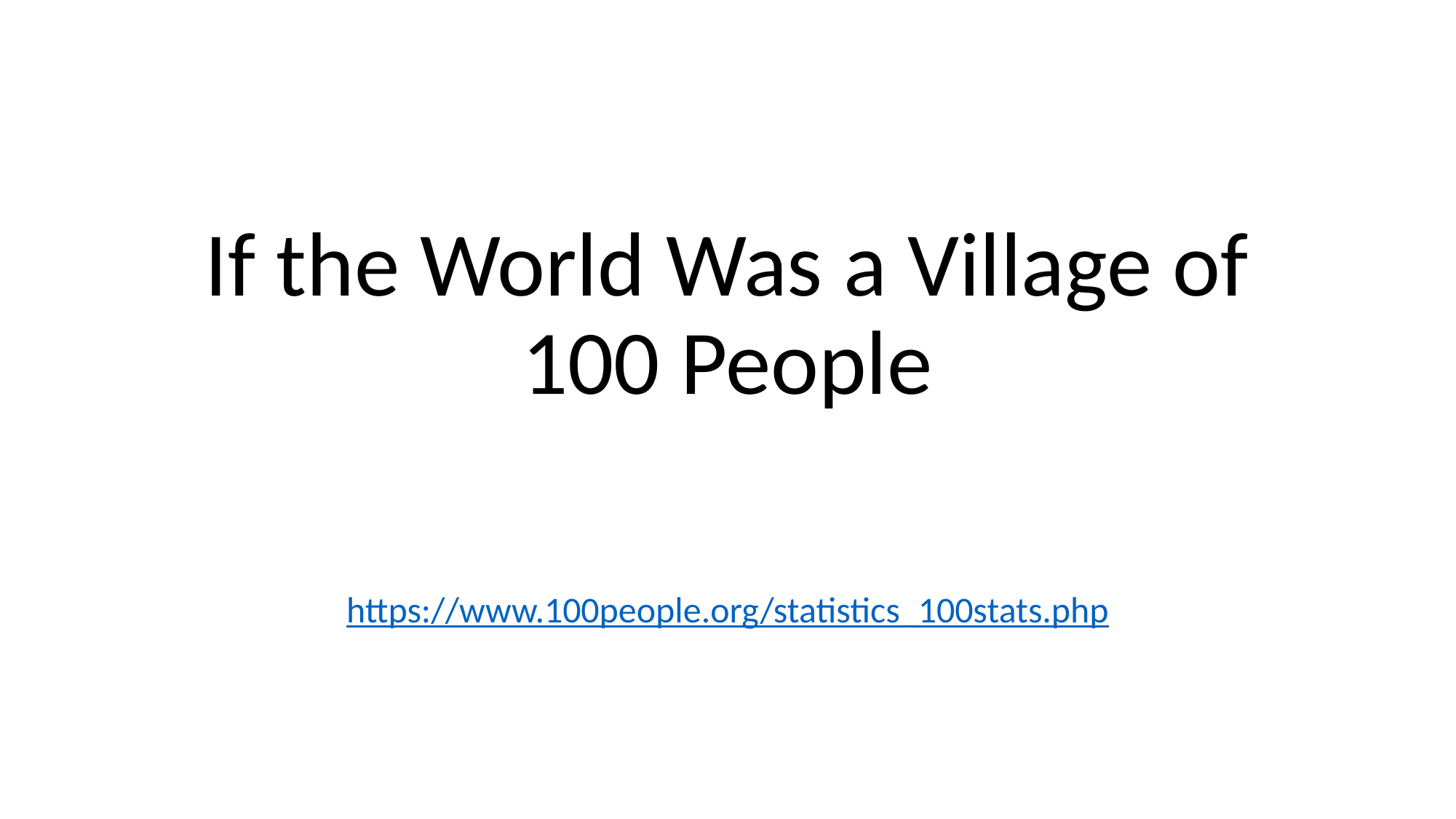

# If the World Was a Village of 100 People
https://www.100people.org/statistics_100stats.php